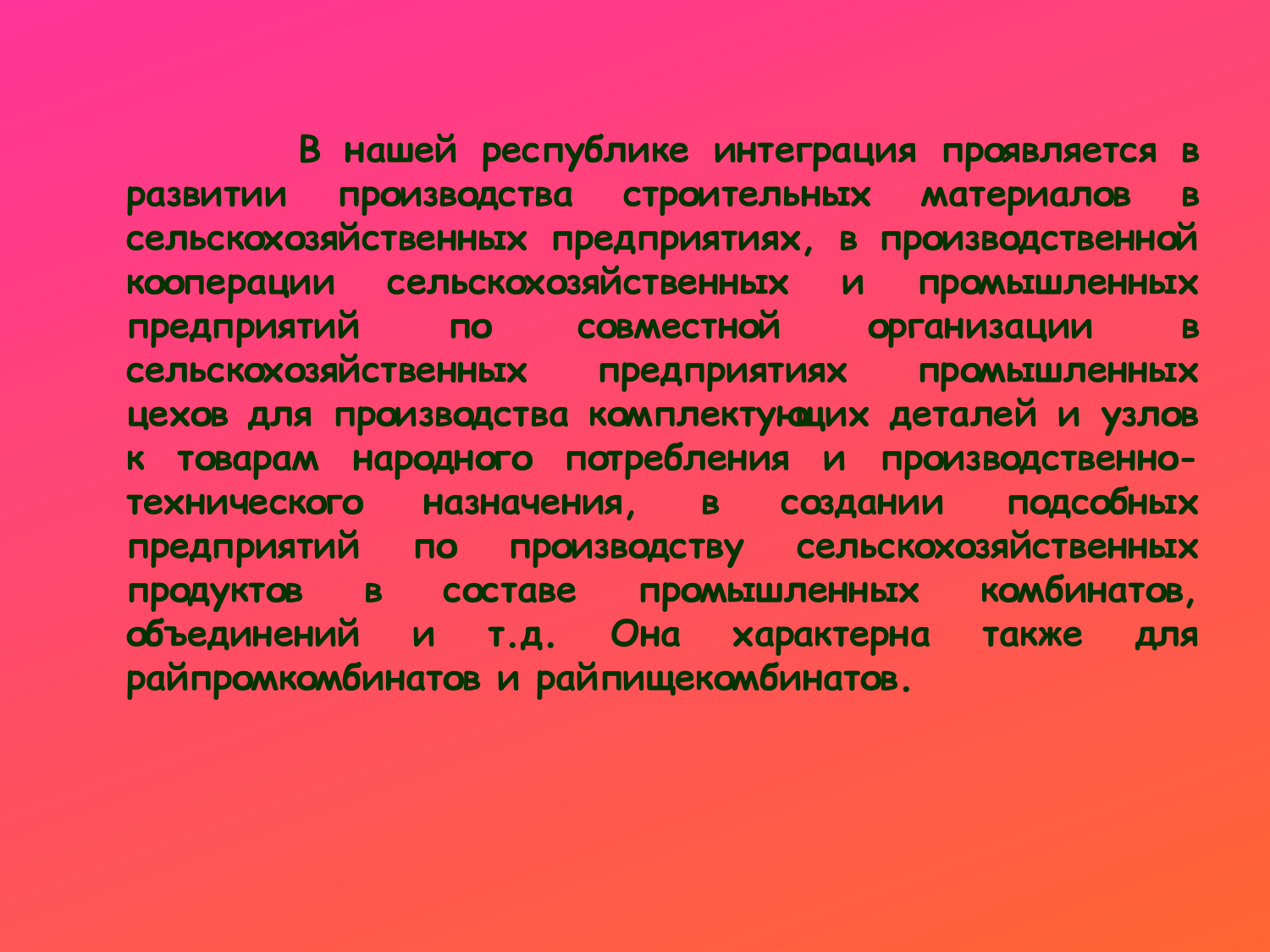

В нашей республике интеграция проявляется в развитии производства строительных материалов в сельскохозяйственных предприятиях, в производственной кооперации сельскохозяйственных и промышленных предприятий по совместной организации в сельскохозяйственных предприятиях промышленных цехов для производства комплектующих деталей и узлов к товарам народного потребления и производственно-технического назначения, в создании подсобных предприятий по производству сельскохозяйственных продуктов в составе промышленных комбинатов, объединений и т.д. Она характерна также для райпромкомбинатов и райпищекомбинатов.